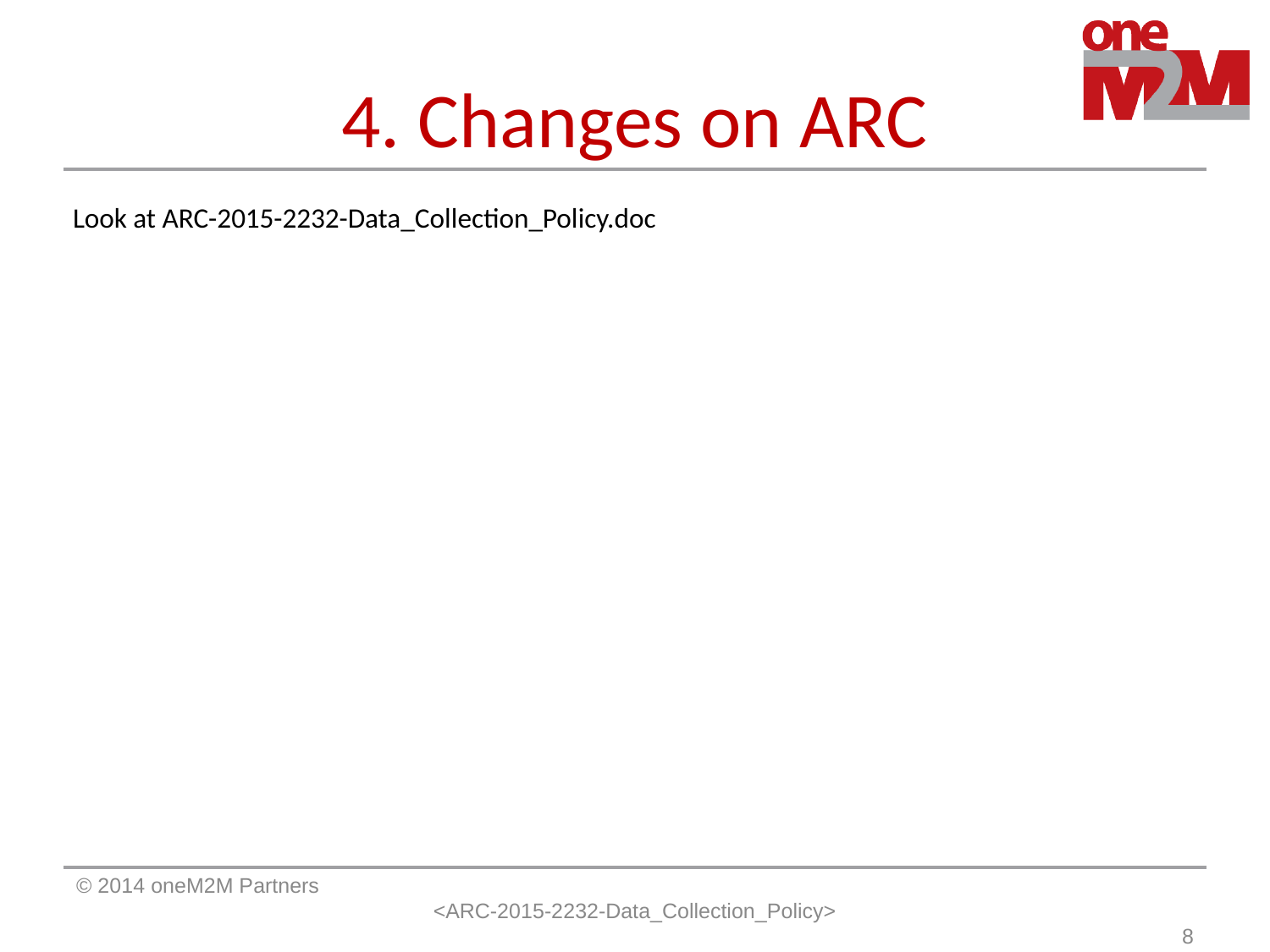

# 4. Changes on ARC
Look at ARC-2015-2232-Data_Collection_Policy.doc
© 2014 oneM2M Partners
<ARC-2015-2232-Data_Collection_Policy>
8